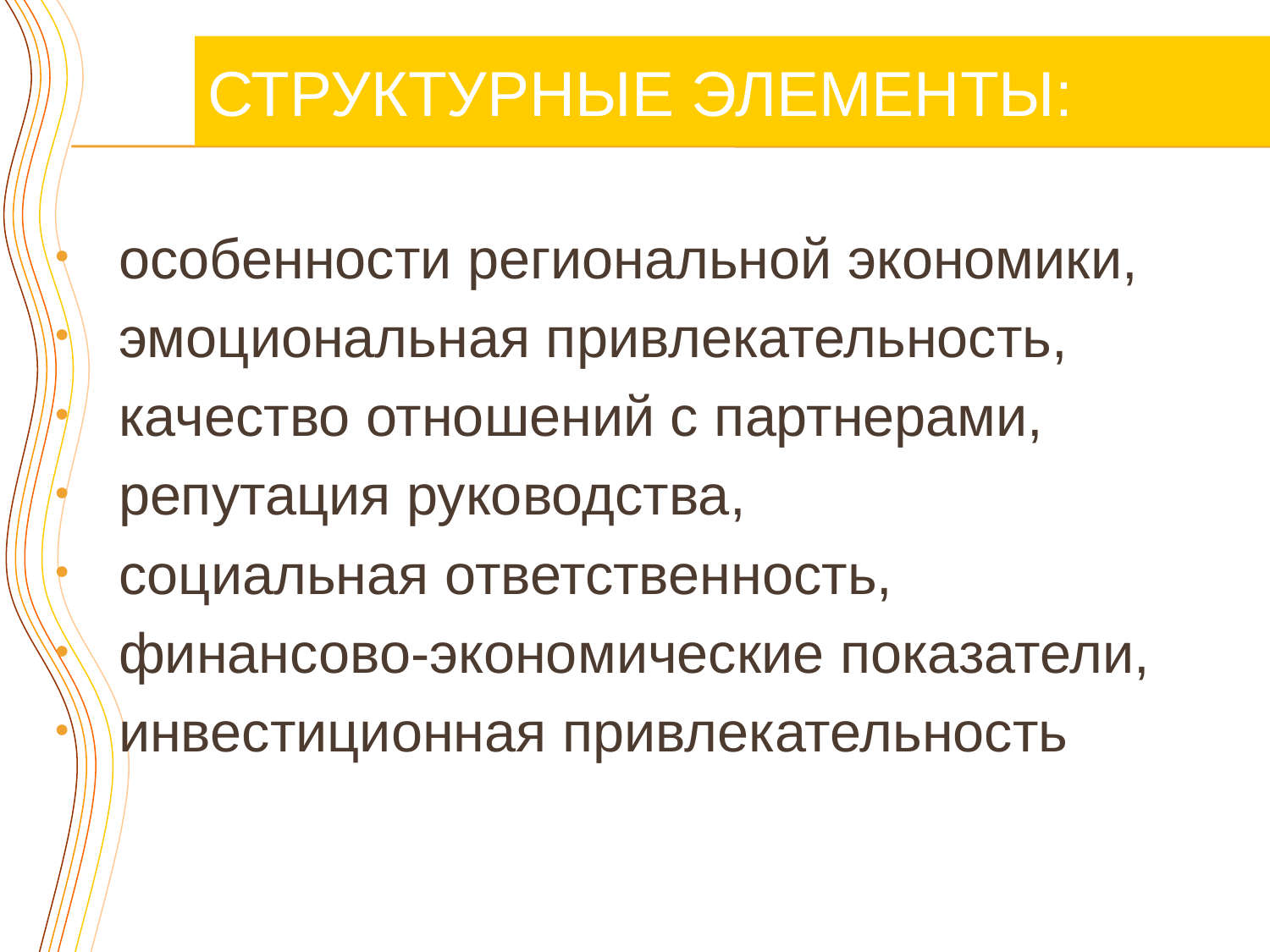

СТРУКТУРНЫЕ ЭЛЕМЕНТЫ:
особенности региональной экономики,
эмоциональная привлекательность,
качество отношений с партнерами,
репутация руководства,
социальная ответственность,
финансово-экономические показатели,
инвестиционная привлекательность